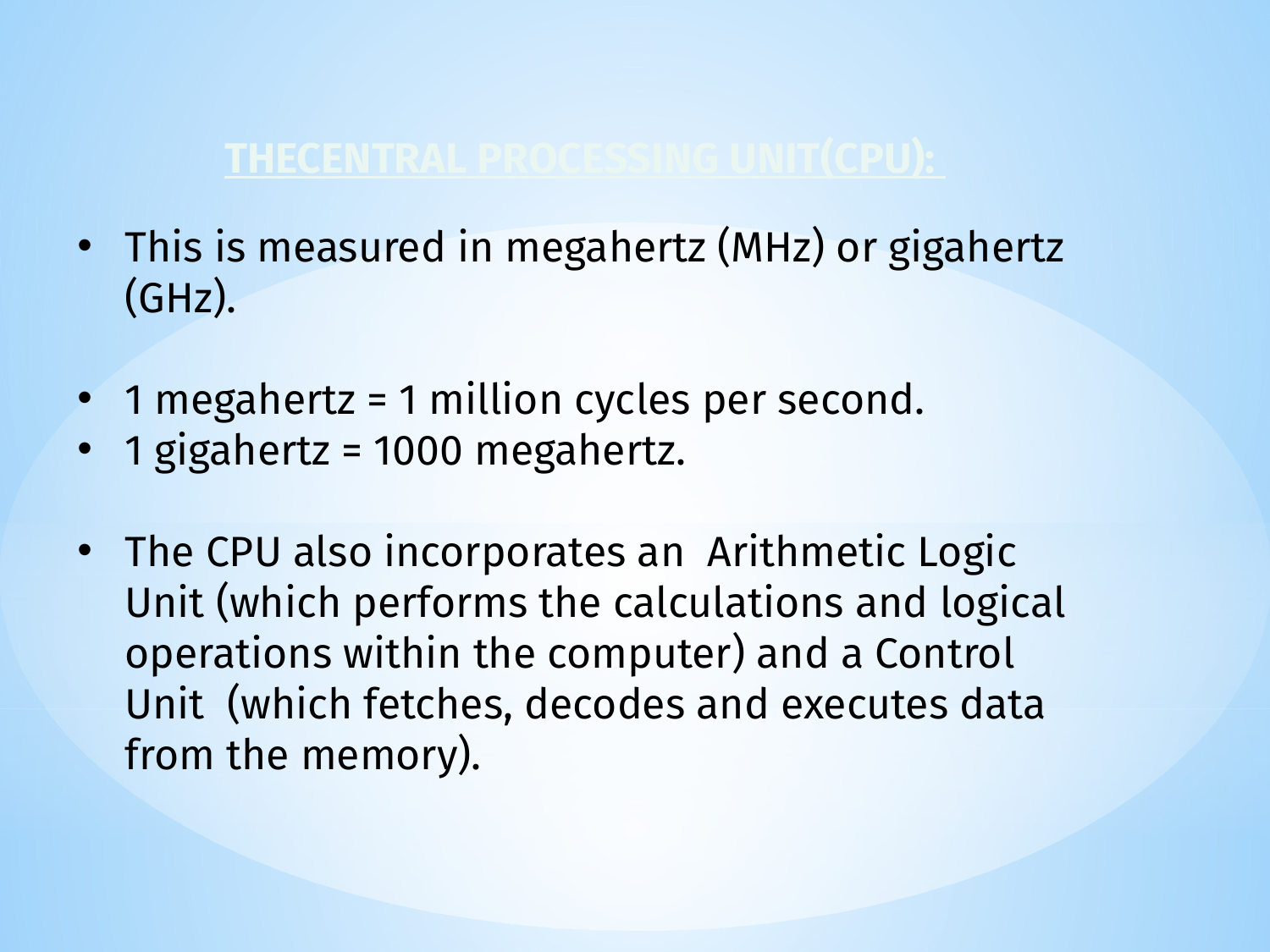

TheCentral Processing Unit(CPU):

This is measured in megahertz (MHz) or gigahertz (GHz).

1 megahertz = 1 million cycles per second.
1 gigahertz = 1000 megahertz.

The CPU also incorporates an  Arithmetic Logic Unit (which performs the calculations and logical operations within the computer) and a Control Unit  (which fetches, decodes and executes data from the memory).